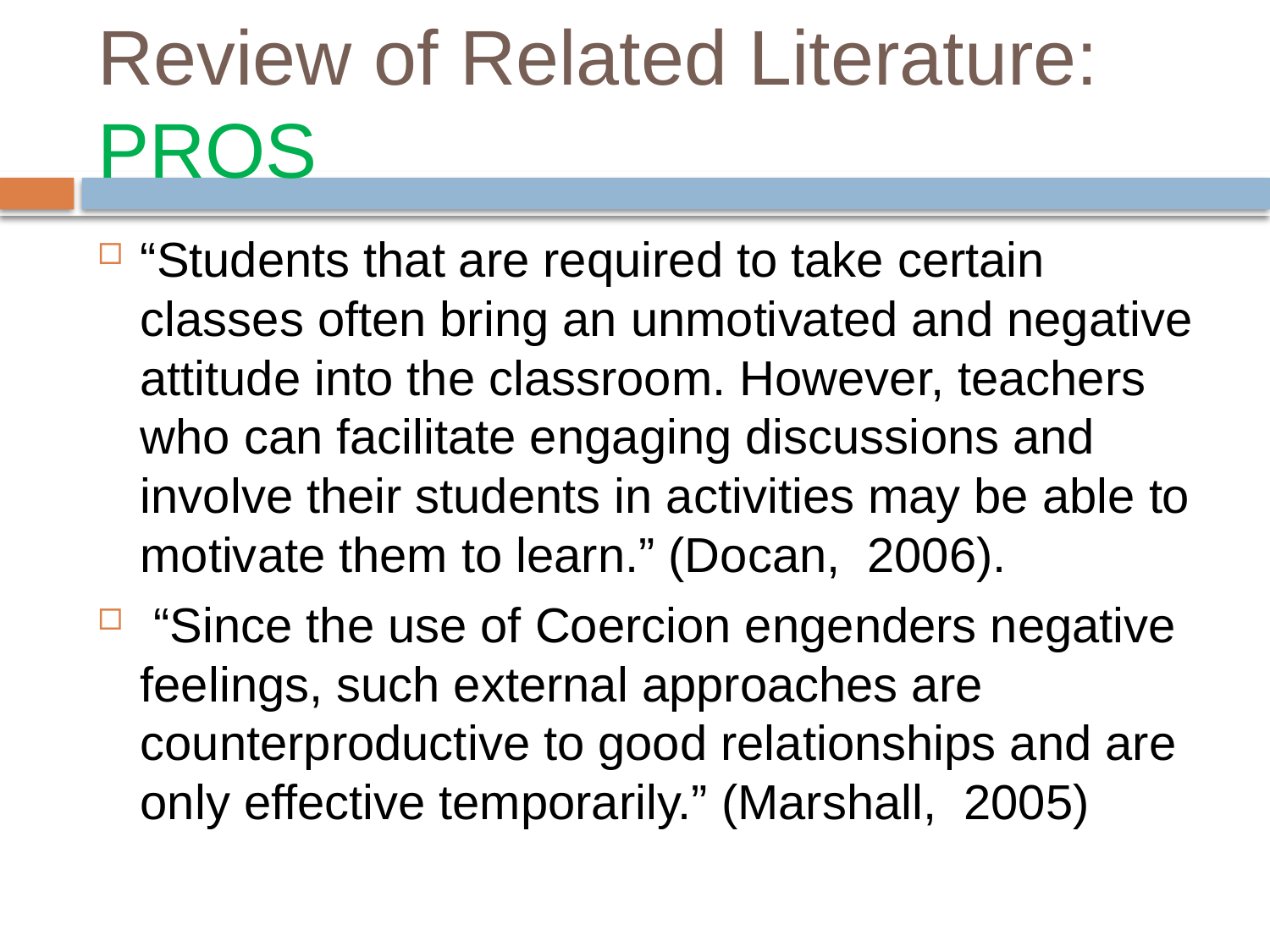

# Review of Related Literature: PROS
“Students that are required to take certain classes often bring an unmotivated and negative attitude into the classroom. However, teachers who can facilitate engaging discussions and involve their students in activities may be able to motivate them to learn.” (Docan,  2006).
 “Since the use of Coercion engenders negative feelings, such external approaches are counterproductive to good relationships and are only effective temporarily.” (Marshall,  2005)